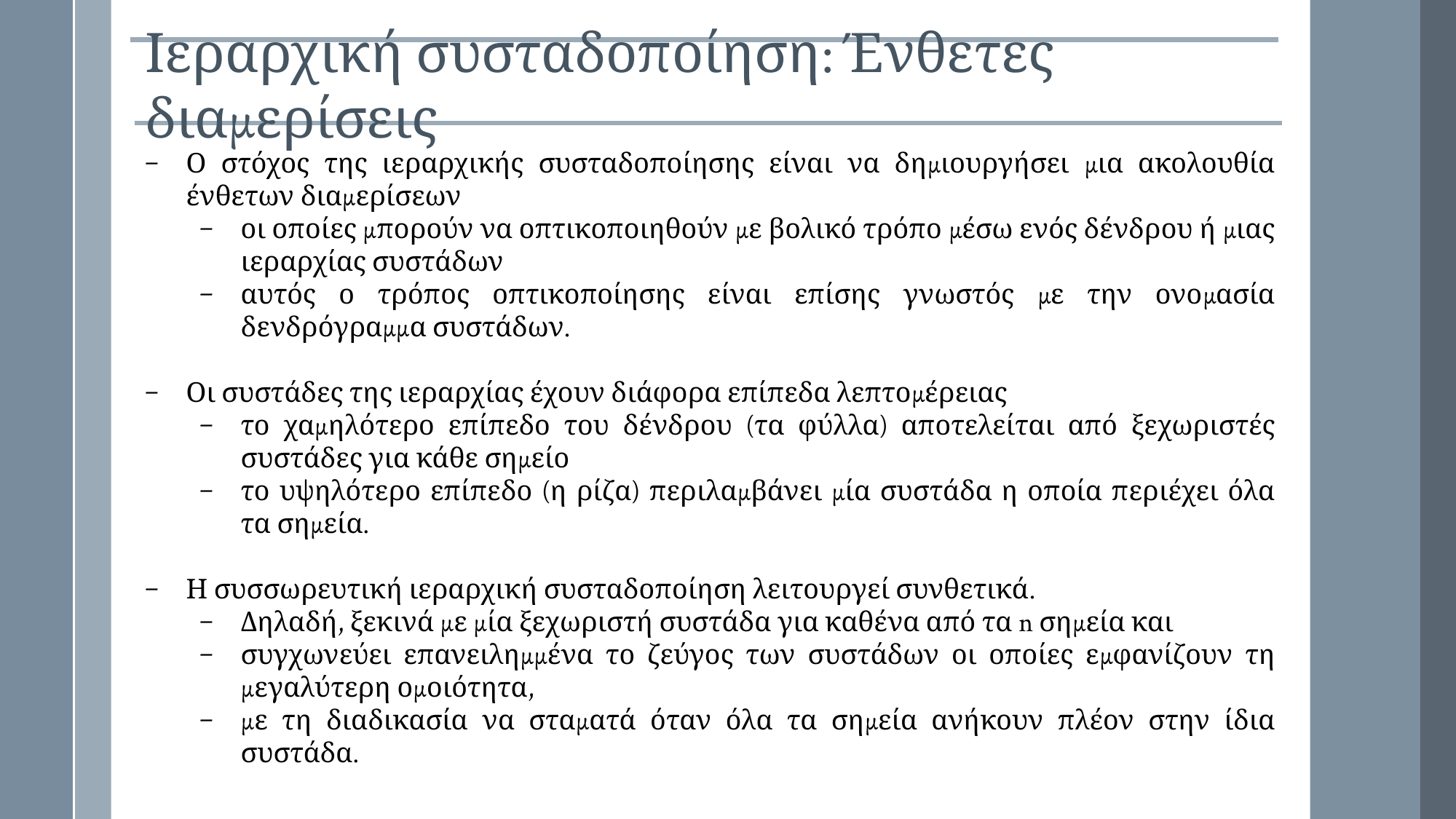

Ιεραρχική συσταδοποίηση: Ένθετες διαμερίσεις
Ο στόχος της ιεραρχικής συσταδοποίησης είναι να δημιουργήσει μια ακολουθία ένθετων διαμερίσεων
οι οποίες μπορούν να οπτικοποιηθούν με βολικό τρόπο μέσω ενός δένδρου ή μιας ιεραρχίας συστάδων
αυτός ο τρόπος οπτικοποίησης είναι επίσης γνωστός με την ονομασία δενδρόγραμμα συστάδων.

Οι συστάδες της ιεραρχίας έχουν διάφορα επίπεδα λεπτομέρειας
το χαμηλότερο επίπεδο του δένδρου (τα φύλλα) αποτελείται από ξεχωριστές συστάδες για κάθε σημείο
το υψηλότερο επίπεδο (η ρίζα) περιλαμβάνει μία συστάδα η οποία περιέχει όλα τα σημεία.

Η συσσωρευτική ιεραρχική συσταδοποίηση λειτουργεί συνθετικά.
Δηλαδή, ξεκινά με μία ξεχωριστή συστάδα για καθένα από τα n σημεία και
συγχωνεύει επανειλημμένα το ζεύγος των συστάδων οι οποίες εμφανίζουν τη μεγαλύτερη ομοιότητα,
με τη διαδικασία να σταματά όταν όλα τα σημεία ανήκουν πλέον στην ίδια συστάδα.